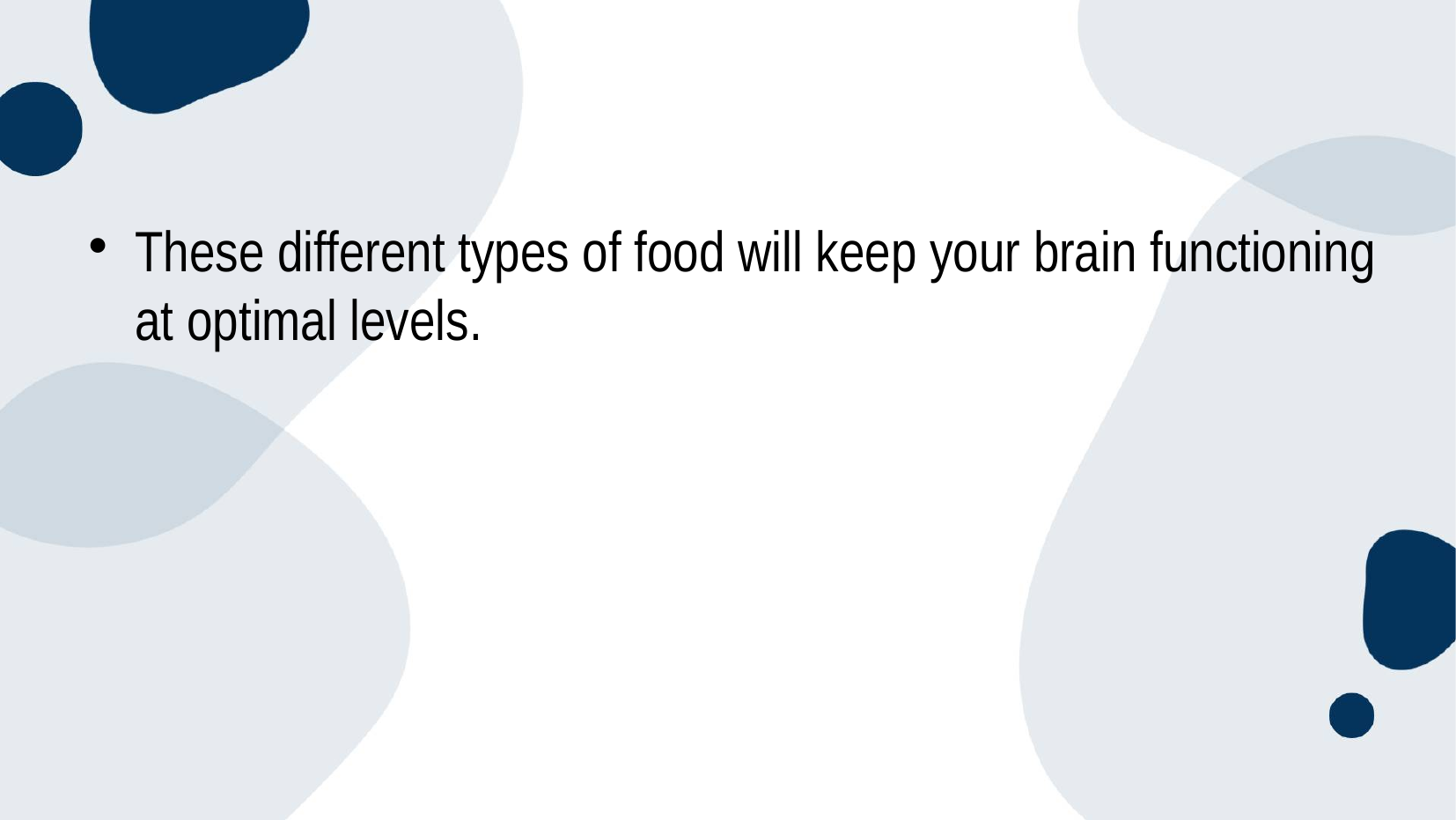

These different types of food will keep your brain functioning at optimal levels.